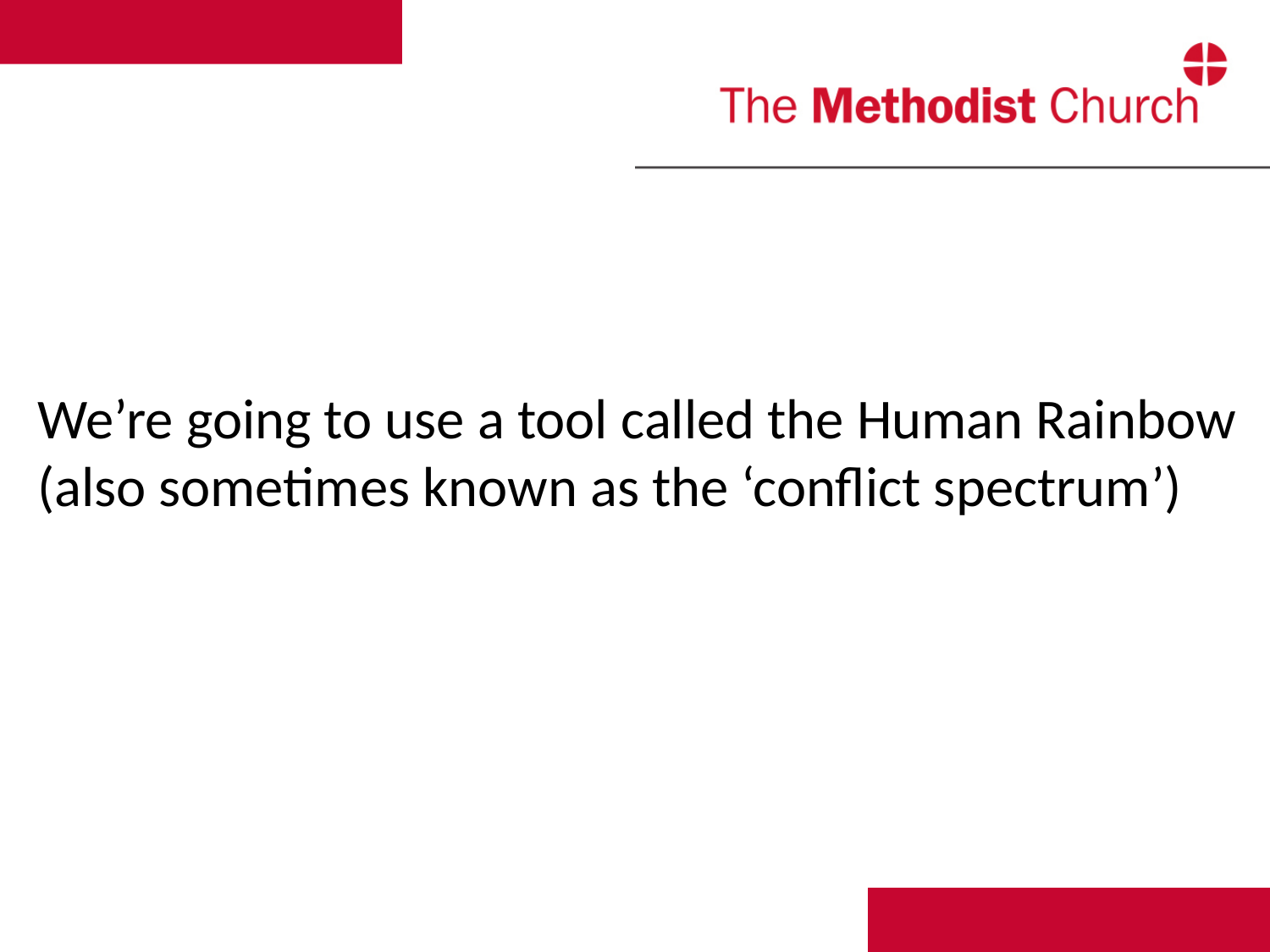

We’re going to use a tool called the Human Rainbow (also sometimes known as the ‘conflict spectrum’)